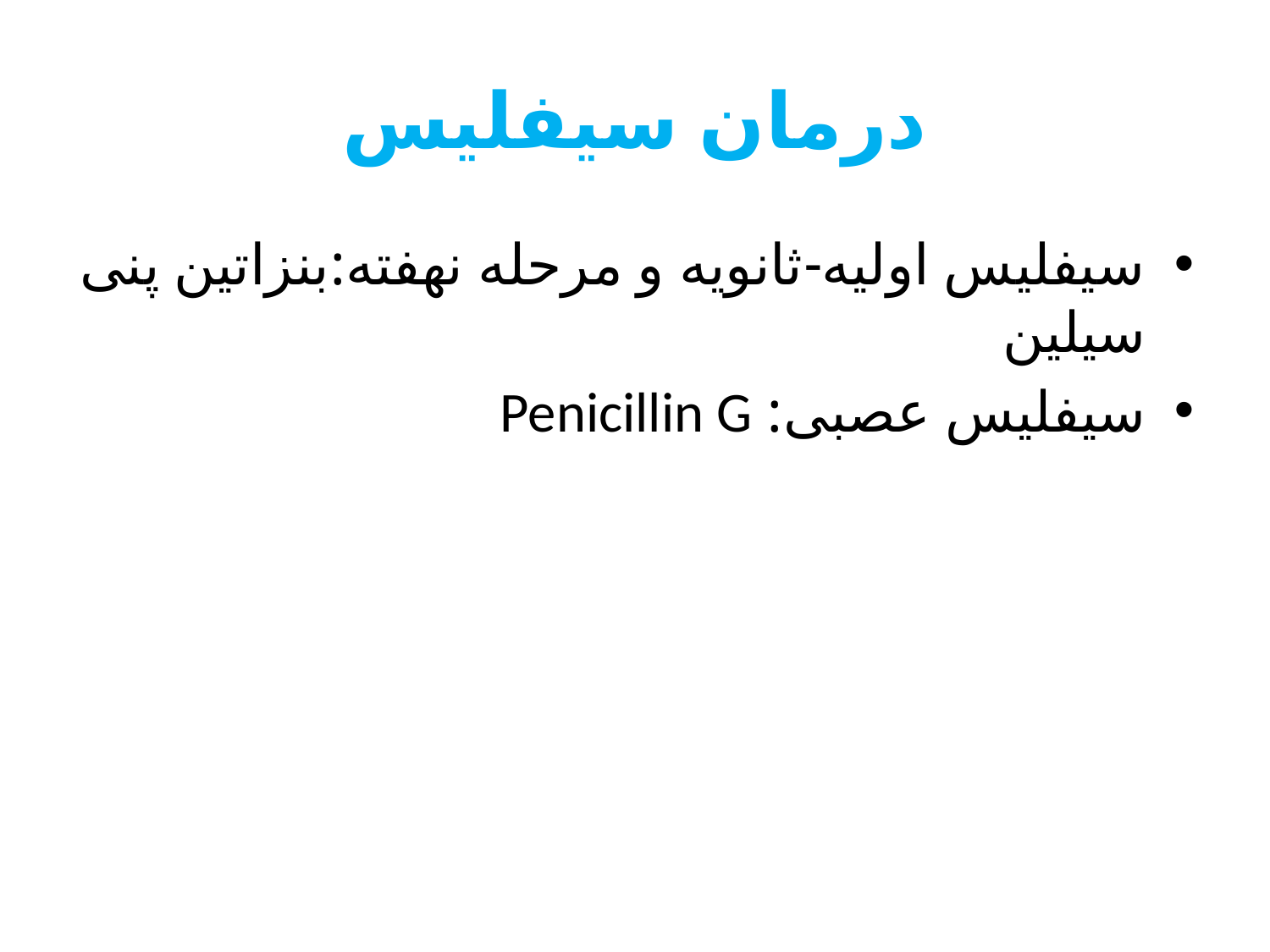

# درمان سیفلیس
سیفلیس اولیه-ثانویه و مرحله نهفته:بنزاتین پنی سیلین
سیفلیس عصبی: Penicillin G